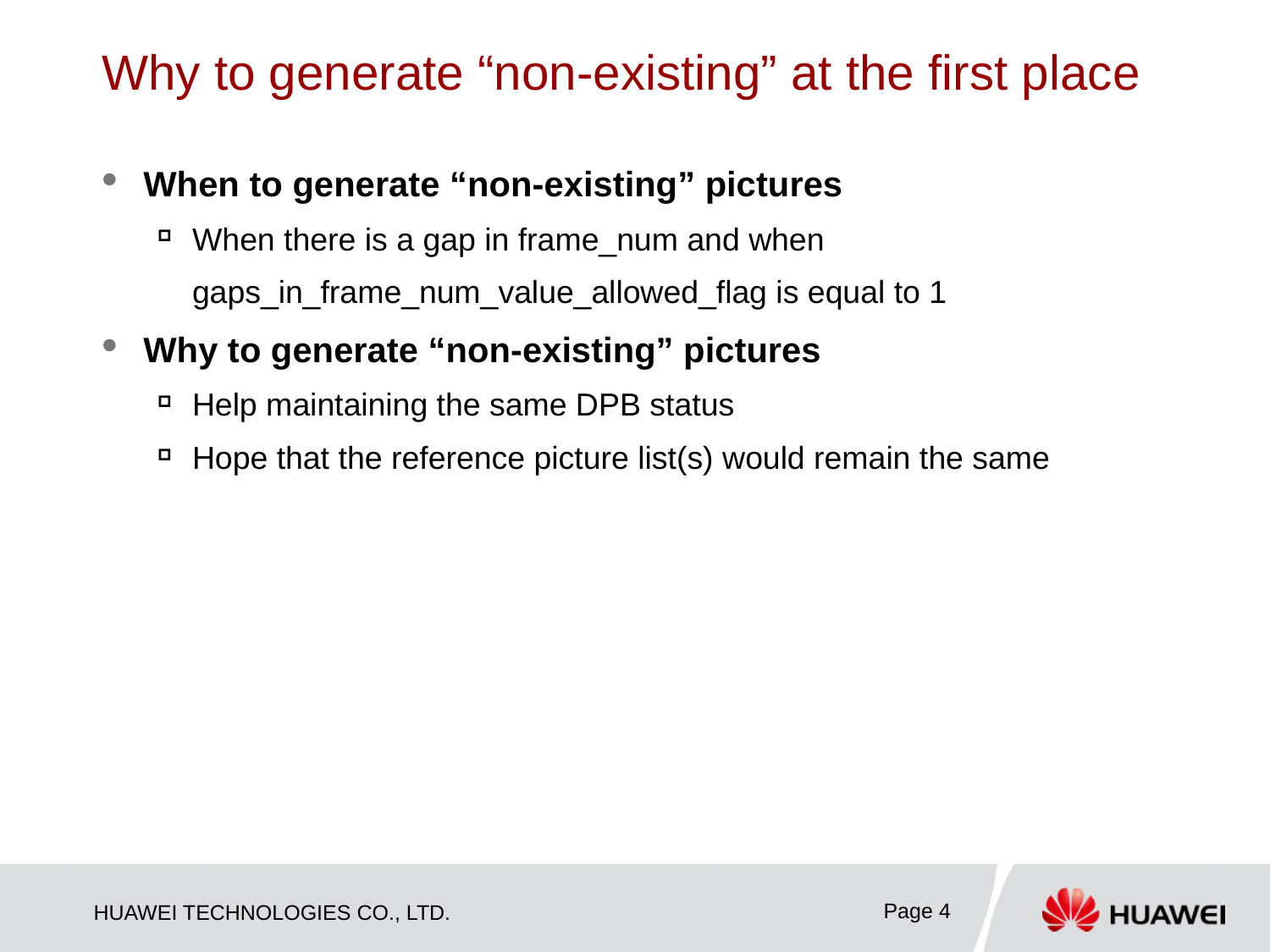

# Why to generate “non-existing” at the first place
When to generate “non-existing” pictures
When there is a gap in frame_num and when  gaps_in_frame_num_value_allowed_flag is equal to 1
Why to generate “non-existing” pictures
Help maintaining the same DPB status
Hope that the reference picture list(s) would remain the same
Page 4